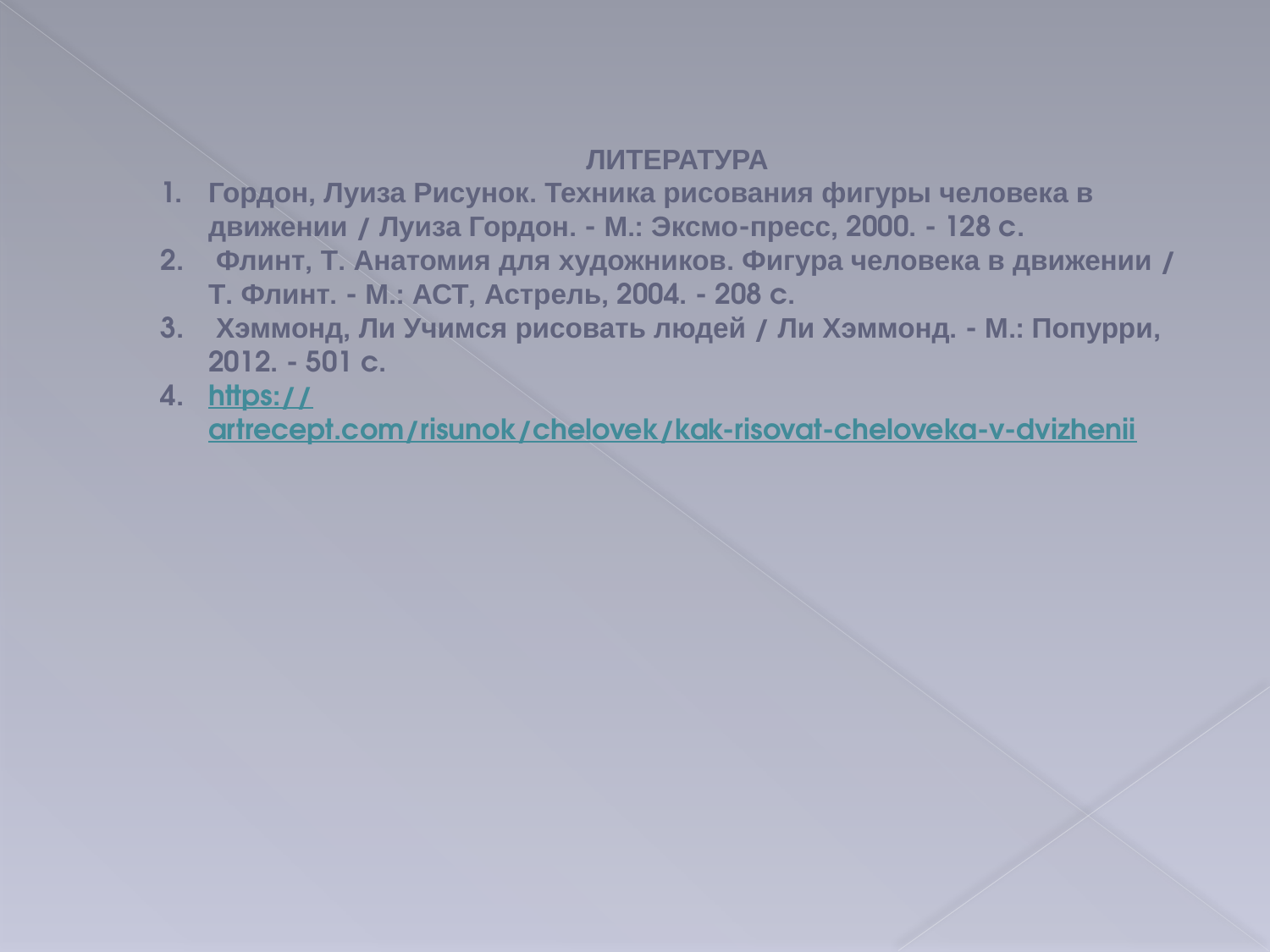

ЛИТЕРАТУРА
Гордон, Луиза Рисунок. Техника рисования фигуры человека в движении / Луиза Гордон. - М.: Эксмо-пресс, 2000. - 128 c.
 Флинт, Т. Анатомия для художников. Фигура человека в движении / Т. Флинт. - М.: АСТ, Астрель, 2004. - 208 c.
 Хэммонд, Ли Учимся рисовать людей / Ли Хэммонд. - М.: Попурри, 2012. - 501 c.
https://artrecept.com/risunok/chelovek/kak-risovat-cheloveka-v-dvizhenii

|  |
| --- |